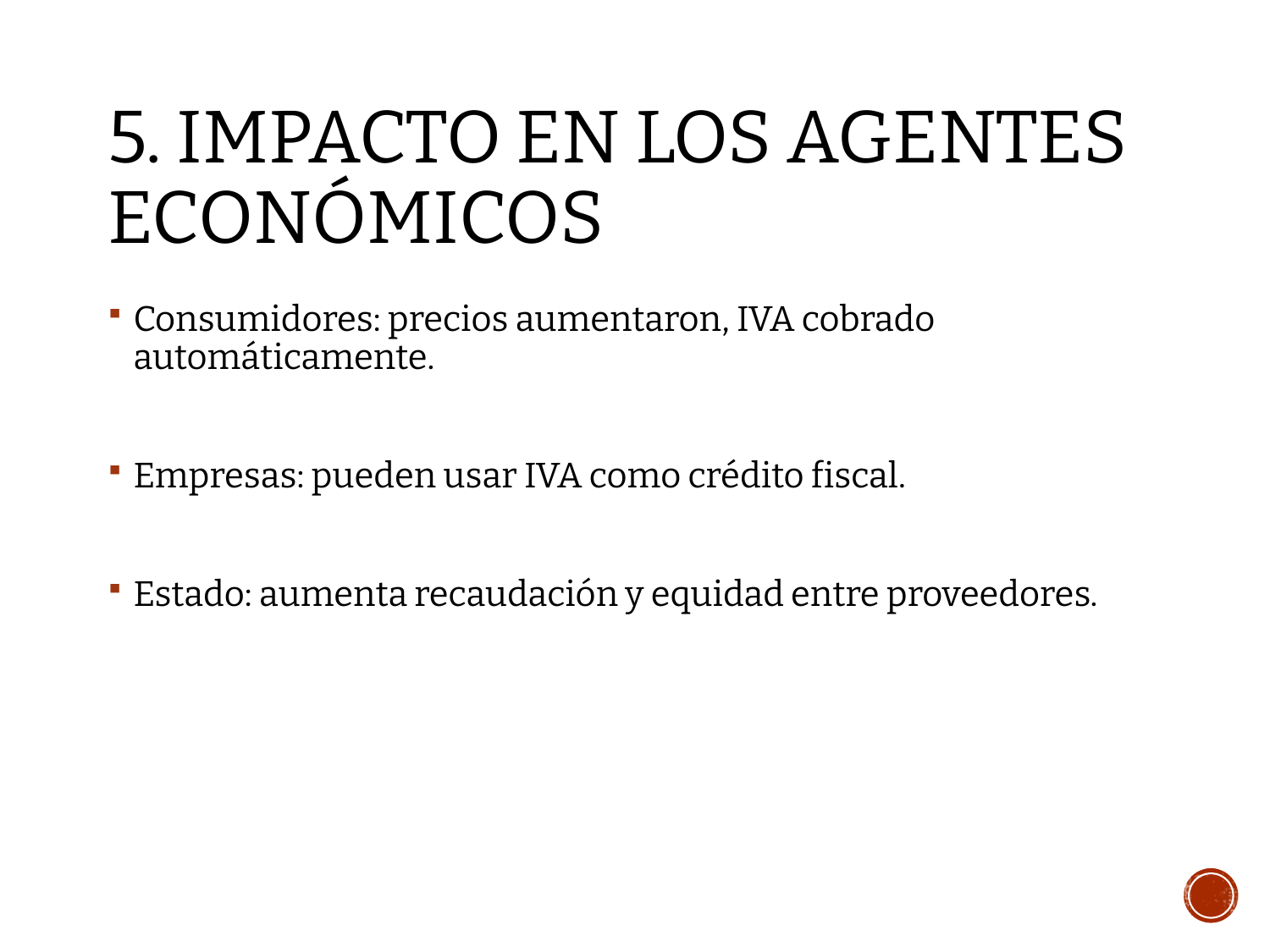

# 5. Impacto en los Agentes Económicos
Consumidores: precios aumentaron, IVA cobrado automáticamente.

Empresas: pueden usar IVA como crédito fiscal.

Estado: aumenta recaudación y equidad entre proveedores.